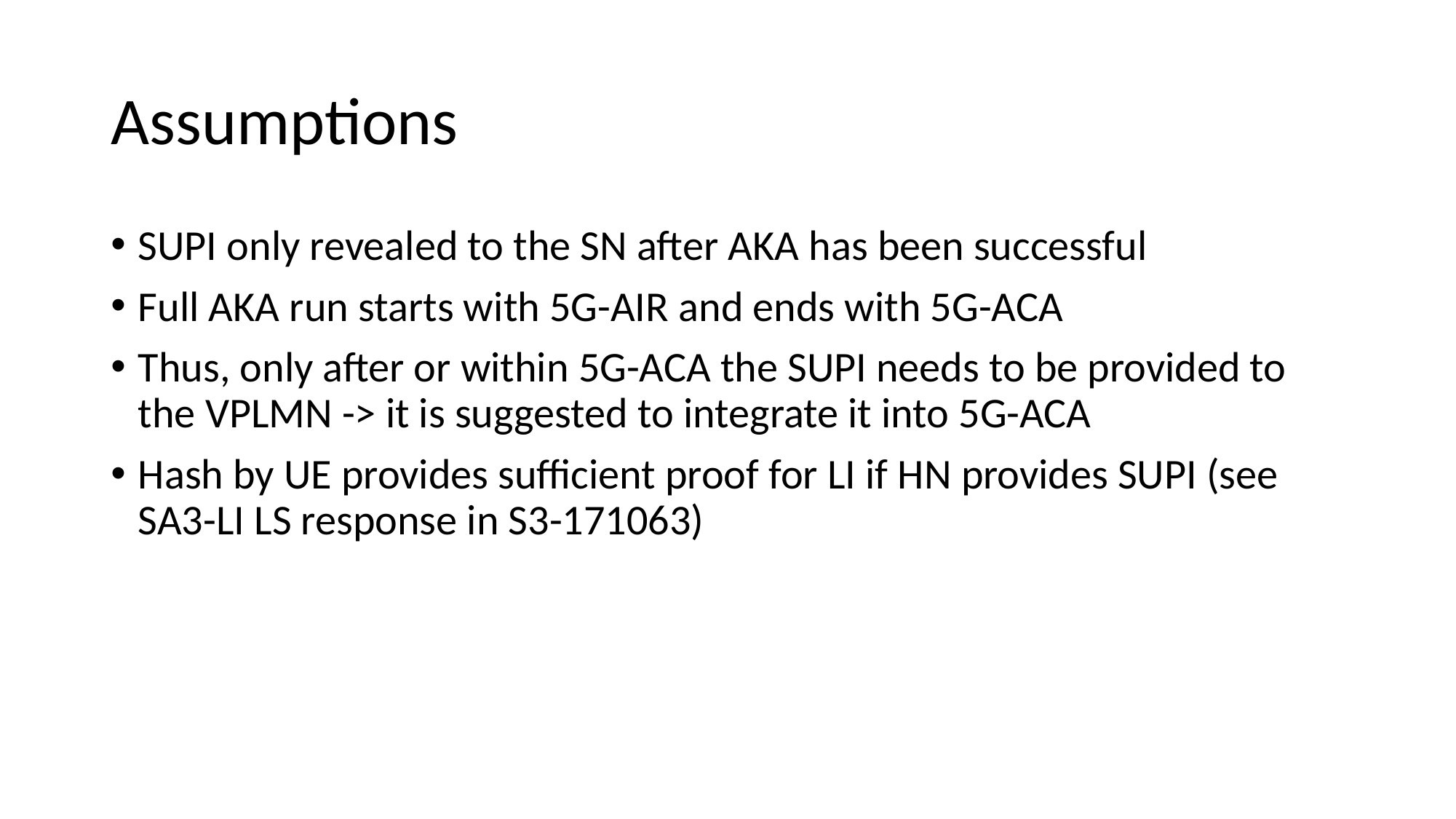

# Assumptions
SUPI only revealed to the SN after AKA has been successful
Full AKA run starts with 5G-AIR and ends with 5G-ACA
Thus, only after or within 5G-ACA the SUPI needs to be provided to the VPLMN -> it is suggested to integrate it into 5G-ACA
Hash by UE provides sufficient proof for LI if HN provides SUPI (see SA3-LI LS response in S3-171063)